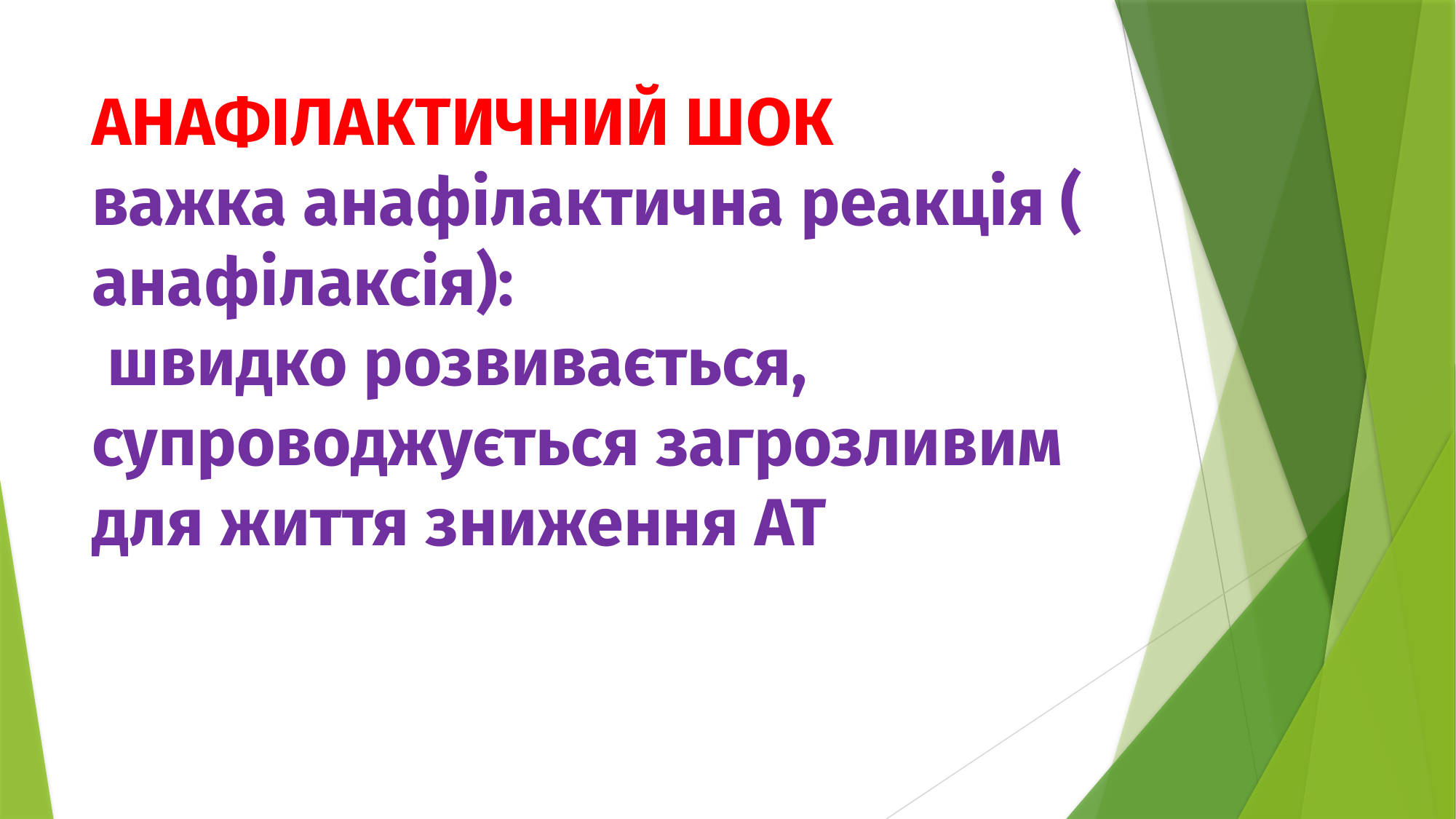

# АНАФІЛАКТИЧНИЙ ШОК важка анафілактична реакція ( анафілаксія): швидко розвивається, супроводжується загрозливим для життя зниження АТ